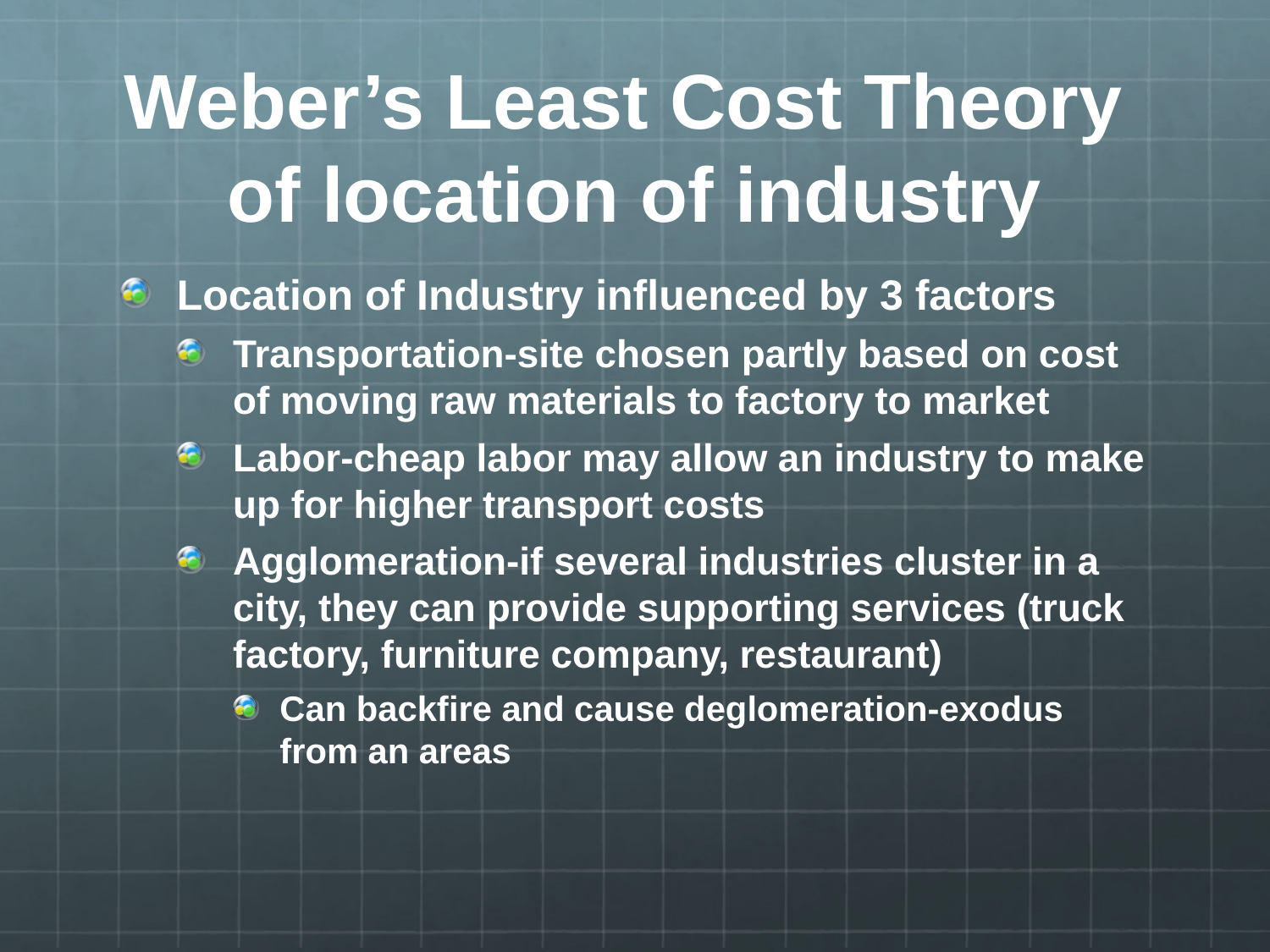

# Weber’s Least Cost Theory of location of industry
Location of Industry influenced by 3 factors
Transportation-site chosen partly based on cost of moving raw materials to factory to market
Labor-cheap labor may allow an industry to make up for higher transport costs
Agglomeration-if several industries cluster in a city, they can provide supporting services (truck factory, furniture company, restaurant)
Can backfire and cause deglomeration-exodus from an areas